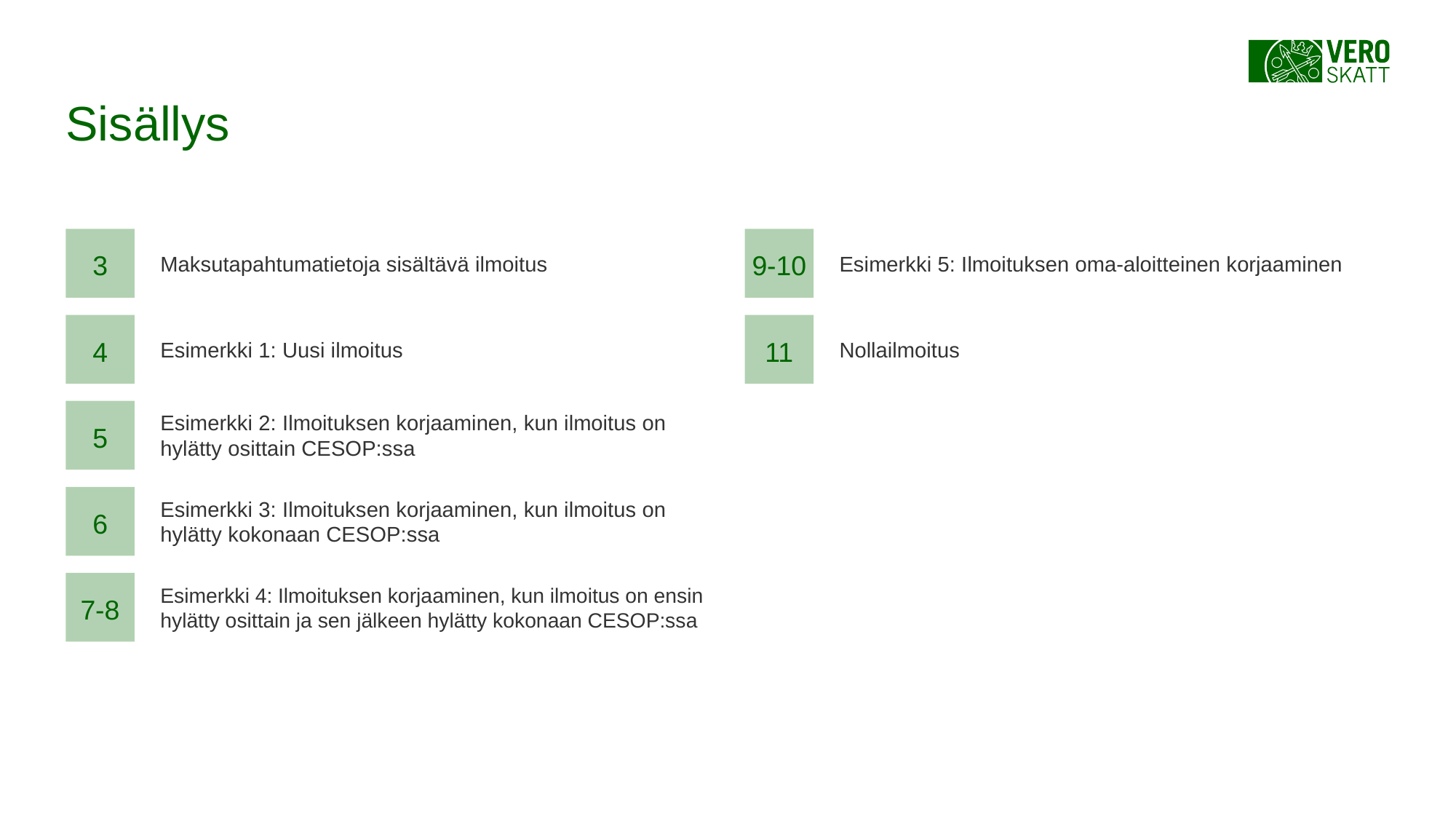

# Sisällys
3
9-10
Maksutapahtumatietoja sisältävä ilmoitus
Esimerkki 5: Ilmoituksen oma-aloitteinen korjaaminen
4
Esimerkki 1: Uusi ilmoitus
11
Nollailmoitus
5
Esimerkki 2: Ilmoituksen korjaaminen, kun ilmoitus on hylätty osittain CESOP:ssa
6
Esimerkki 3: Ilmoituksen korjaaminen, kun ilmoitus on hylätty kokonaan CESOP:ssa
7-8
Esimerkki 4: Ilmoituksen korjaaminen, kun ilmoitus on ensin hylätty osittain ja sen jälkeen hylätty kokonaan CESOP:ssa